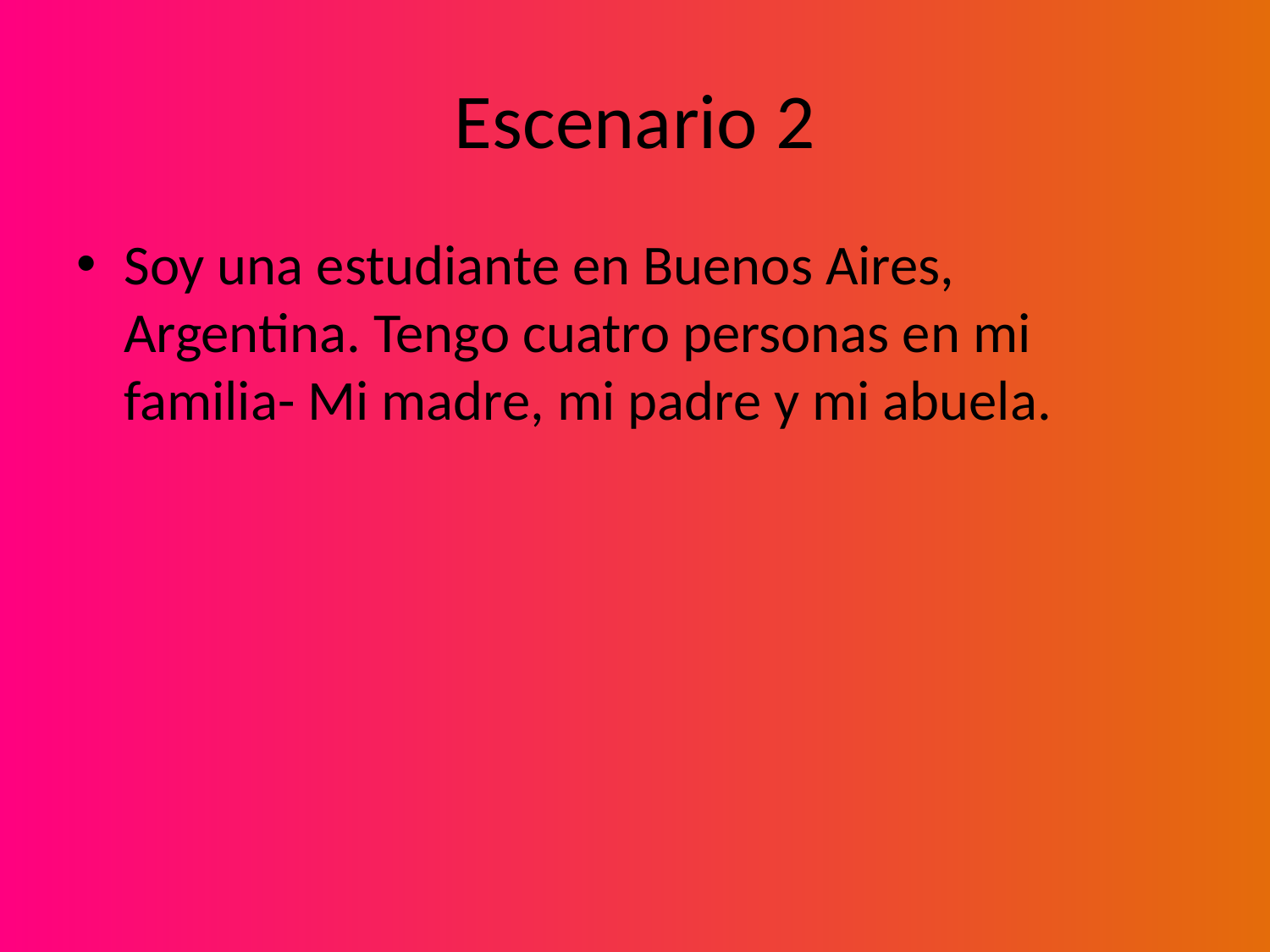

# Escenario 2
Soy una estudiante en Buenos Aires, Argentina. Tengo cuatro personas en mi familia- Mi madre, mi padre y mi abuela.